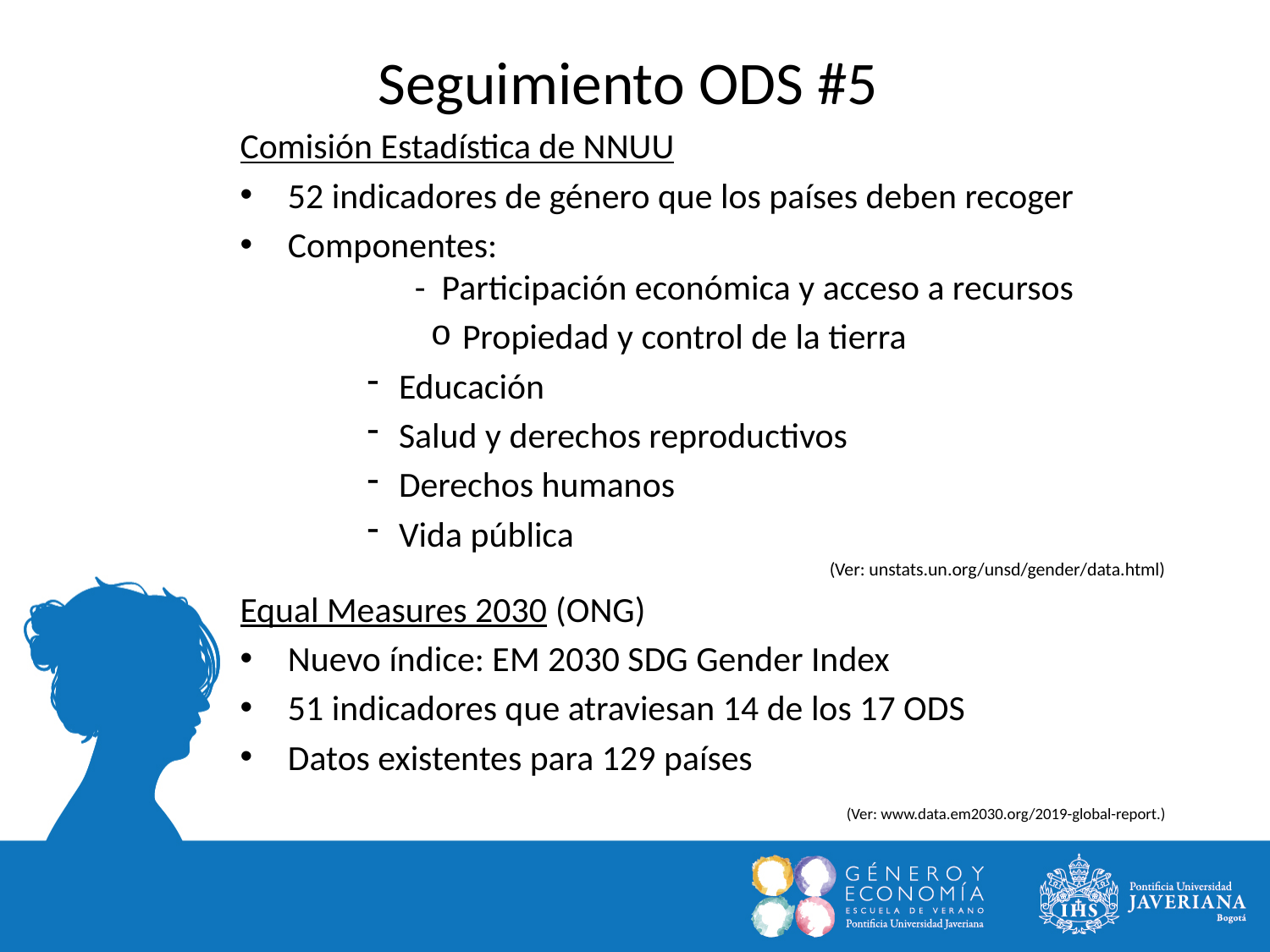

Seguimiento ODS #5
Comisión Estadística de NNUU
52 indicadores de género que los países deben recoger
Componentes:
	-  Participación económica y acceso a recursos
Propiedad y control de la tierra
Educación
Salud y derechos reproductivos
Derechos humanos
Vida pública
(Ver: unstats.un.org/unsd/gender/data.html)
Equal Measures 2030 (ONG)
Nuevo índice: EM 2030 SDG Gender Index
51 indicadores que atraviesan 14 de los 17 ODS
Datos existentes para 129 países
				(Ver: www.data.em2030.org/2019-global-report.)